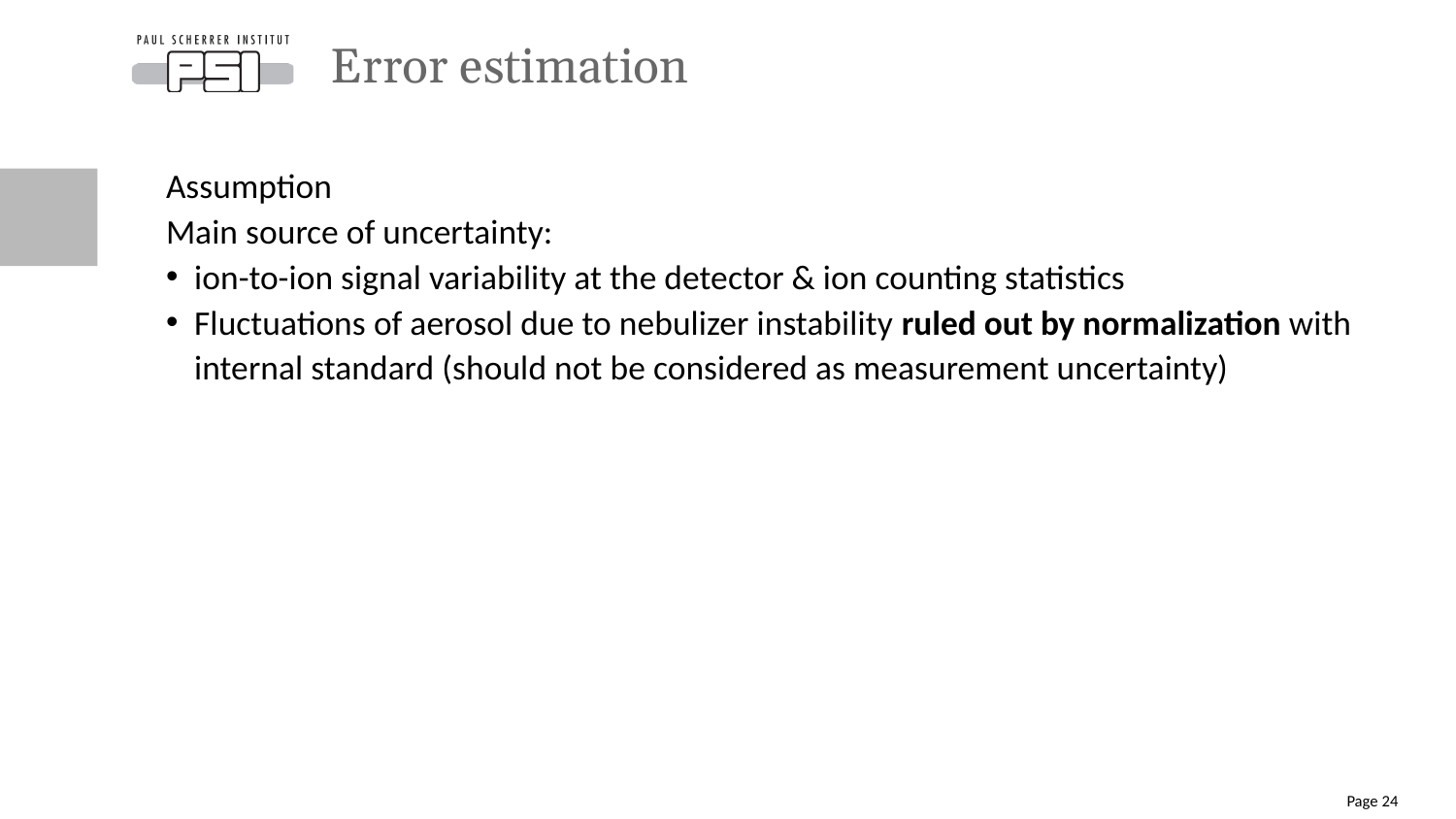

# Error estimation
Assumption
Main source of uncertainty:
ion-to-ion signal variability at the detector & ion counting statistics
Fluctuations of aerosol due to nebulizer instability ruled out by normalization with internal standard (should not be considered as measurement uncertainty)
Page 24